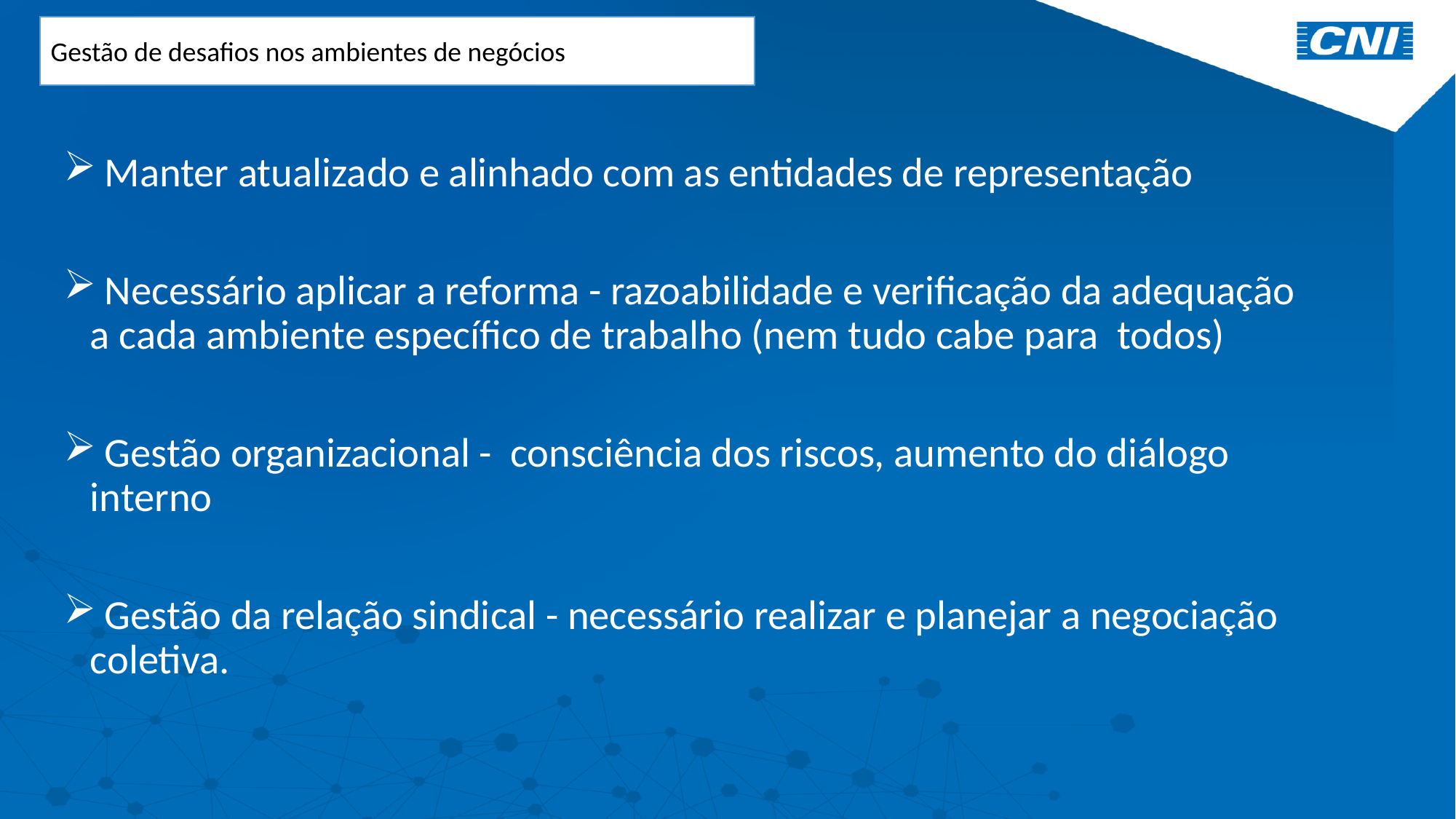

Gestão de desafios nos ambientes de negócios
 Manter atualizado e alinhado com as entidades de representação

 Necessário aplicar a reforma - razoabilidade e verificação da adequação a cada ambiente específico de trabalho (nem tudo cabe para  todos)

 Gestão organizacional -  consciência dos riscos, aumento do diálogo interno

 Gestão da relação sindical - necessário realizar e planejar a negociação coletiva.